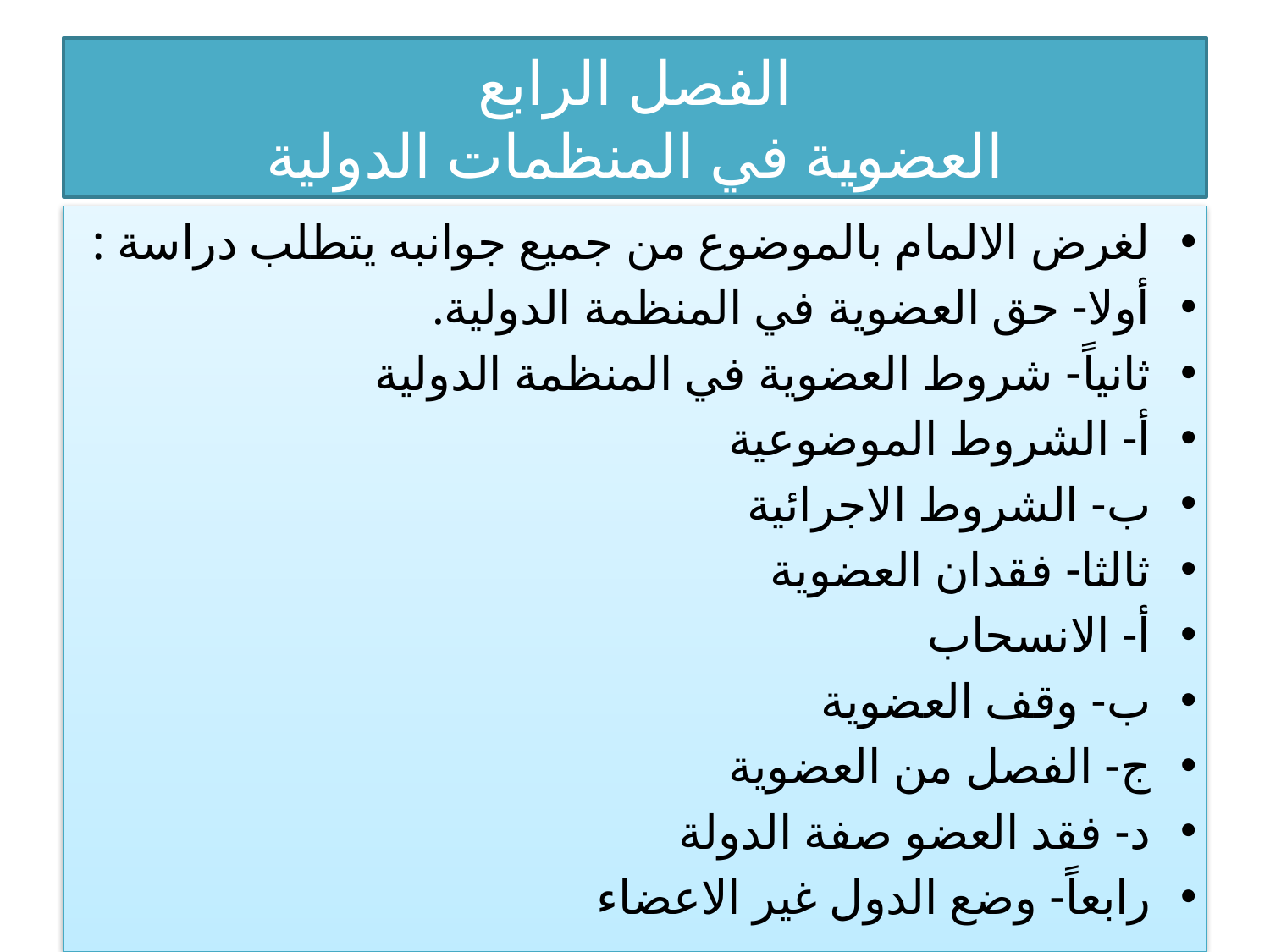

# الفصل الرابع العضوية في المنظمات الدولية
لغرض الالمام بالموضوع من جميع جوانبه يتطلب دراسة :
أولا- حق العضوية في المنظمة الدولية.
ثانياً- شروط العضوية في المنظمة الدولية
أ- الشروط الموضوعية
ب- الشروط الاجرائية
ثالثا- فقدان العضوية
أ- الانسحاب
ب- وقف العضوية
ج- الفصل من العضوية
د- فقد العضو صفة الدولة
رابعاً- وضع الدول غير الاعضاء